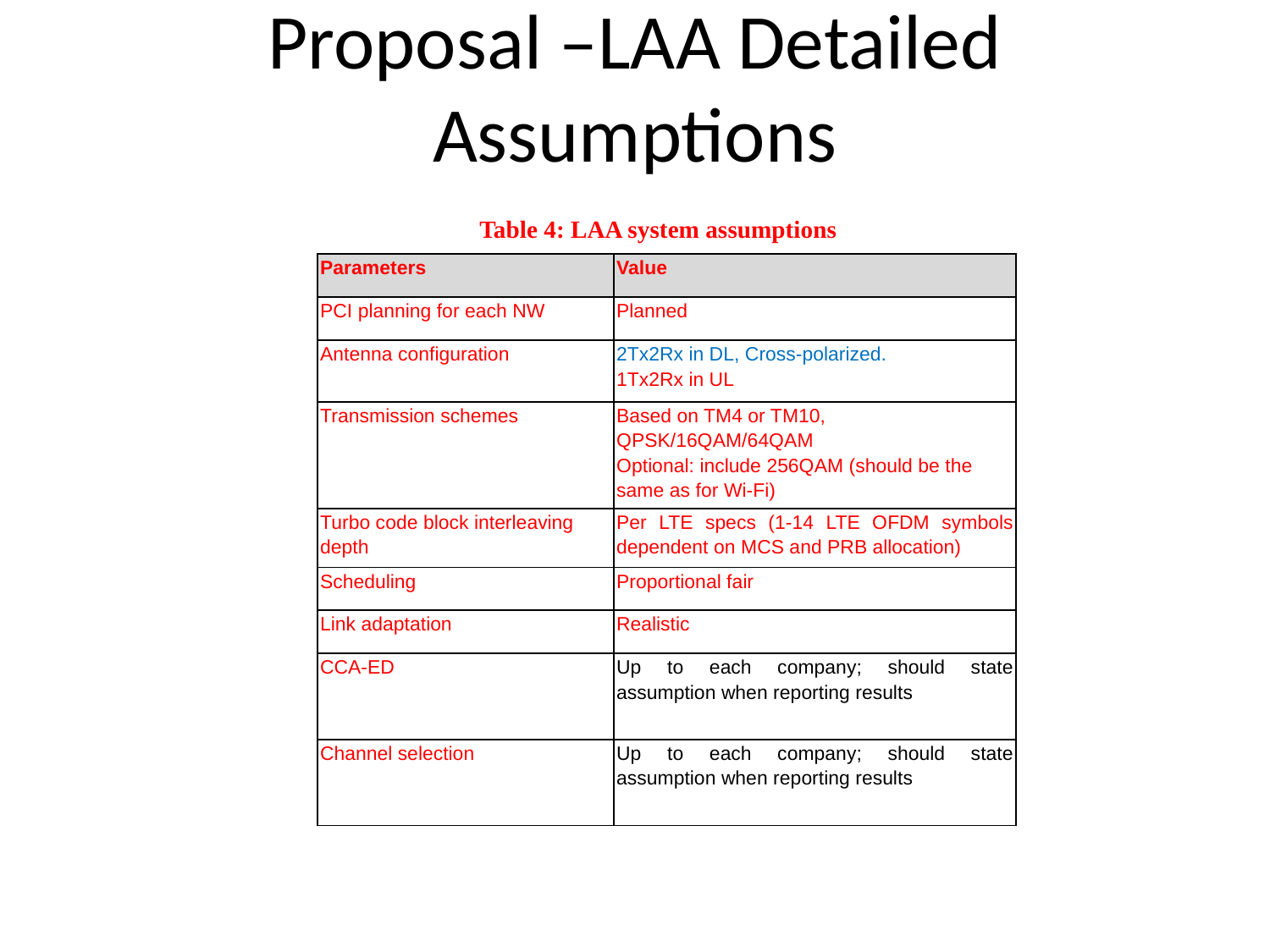

# Proposal –LAA Detailed Assumptions
Table 4: LAA system assumptions

| Parameters | Value |
| --- | --- |
| PCI planning for each NW | Planned |
| Antenna configuration | 2Tx2Rx in DL, Cross-polarized. 1Tx2Rx in UL |
| Transmission schemes | Based on TM4 or TM10, QPSK/16QAM/64QAM Optional: include 256QAM (should be the same as for Wi-Fi) |
| Turbo code block interleaving depth | Per LTE specs (1-14 LTE OFDM symbols dependent on MCS and PRB allocation) |
| Scheduling | Proportional fair |
| Link adaptation | Realistic |
| CCA-ED | Up to each company; should state assumption when reporting results |
| Channel selection | Up to each company; should state assumption when reporting results |